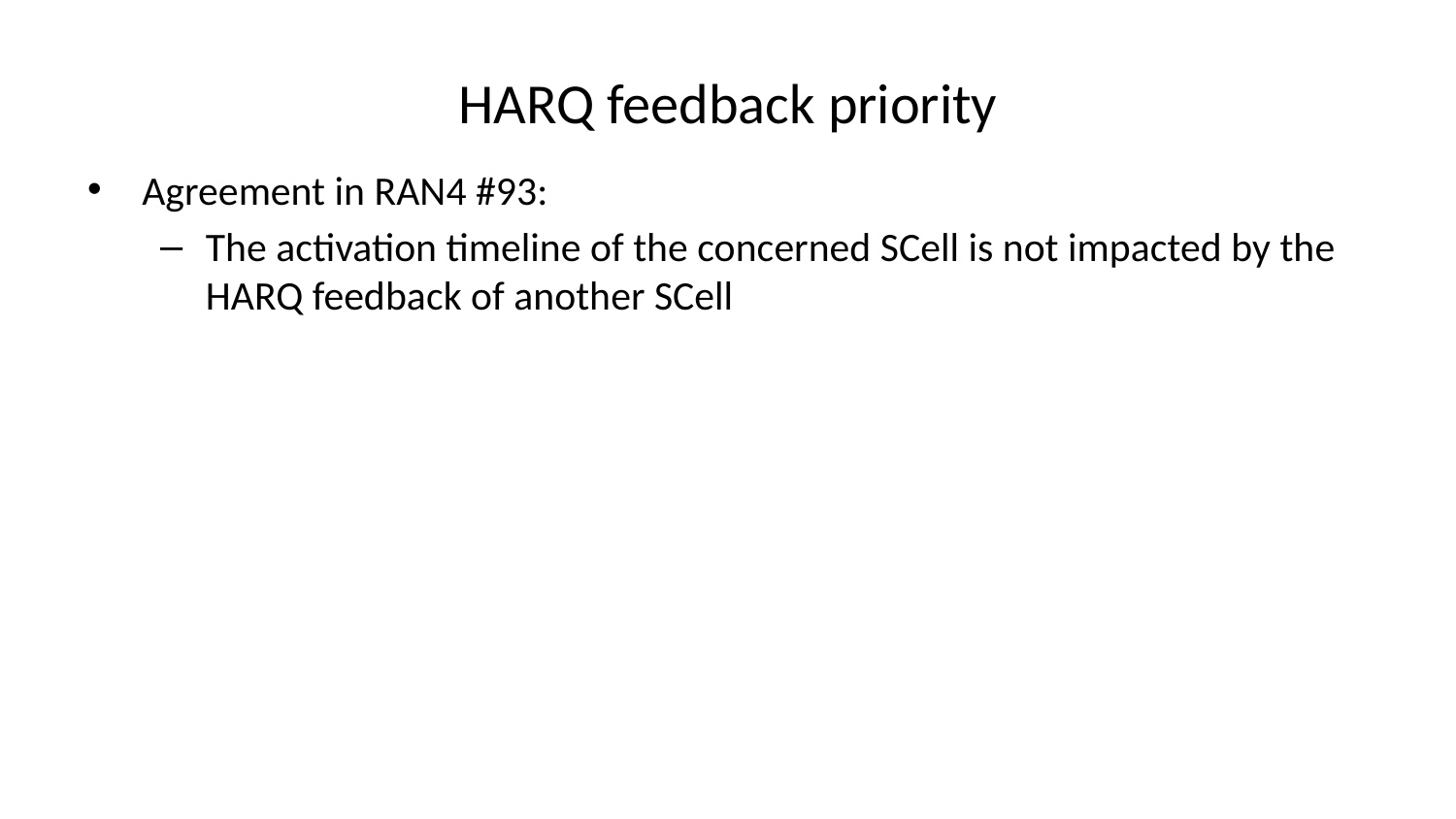

# HARQ feedback priority
Agreement in RAN4 #93:
The activation timeline of the concerned SCell is not impacted by the HARQ feedback of another SCell